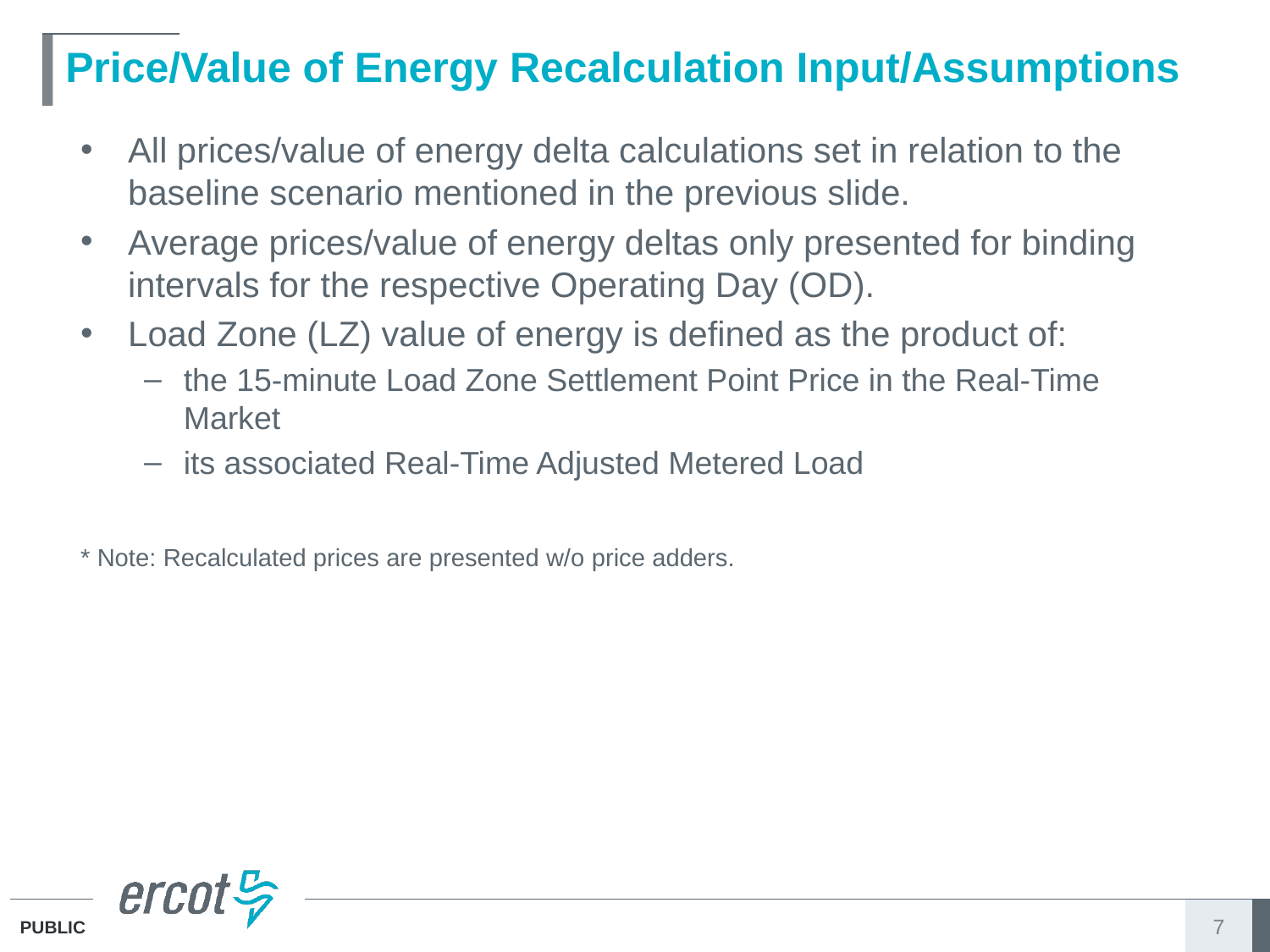

# Price/Value of Energy Recalculation Input/Assumptions
All prices/value of energy delta calculations set in relation to the baseline scenario mentioned in the previous slide.
Average prices/value of energy deltas only presented for binding intervals for the respective Operating Day (OD).
Load Zone (LZ) value of energy is defined as the product of:
the 15-minute Load Zone Settlement Point Price in the Real-Time Market
its associated Real-Time Adjusted Metered Load

* Note: Recalculated prices are presented w/o price adders.

7